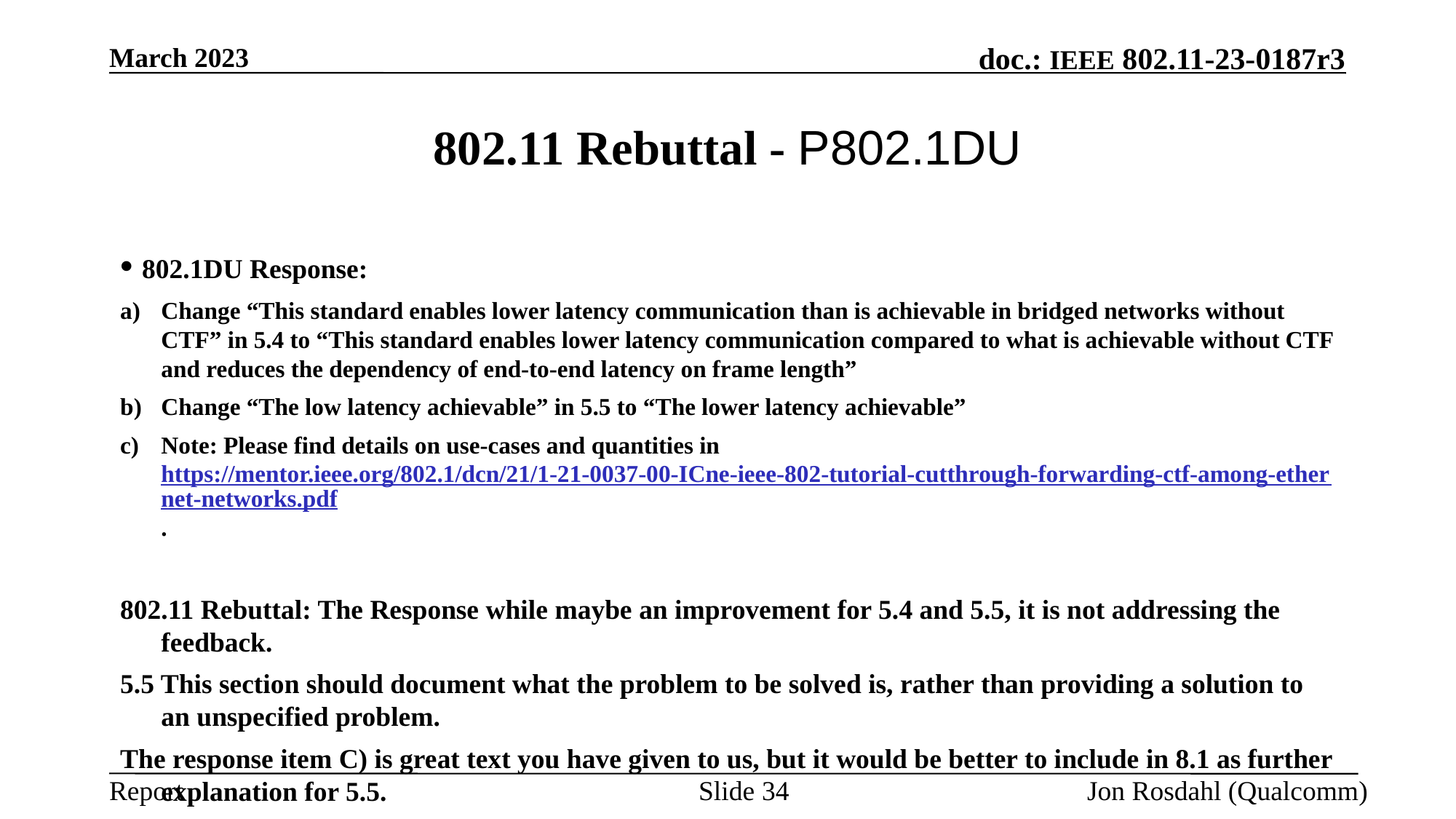

March 2023
# 802.11 Rebuttal - P802.1DU
• 802.1DU Response:
Change “This standard enables lower latency communication than is achievable in bridged networks without CTF” in 5.4 to “This standard enables lower latency communication compared to what is achievable without CTF and reduces the dependency of end-to-end latency on frame length”
Change “The low latency achievable” in 5.5 to “The lower latency achievable”
Note: Please find details on use-cases and quantities in https://mentor.ieee.org/802.1/dcn/21/1-21-0037-00-ICne-ieee-802-tutorial-cutthrough-forwarding-ctf-among-ethernet-networks.pdf.

802.11 Rebuttal: The Response while maybe an improvement for 5.4 and 5.5, it is not addressing the feedback.
5.5 This section should document what the problem to be solved is, rather than providing a solution to an unspecified problem.
The response item C) is great text you have given to us, but it would be better to include in 8.1 as further explanation for 5.5.
Slide 34
Jon Rosdahl (Qualcomm)